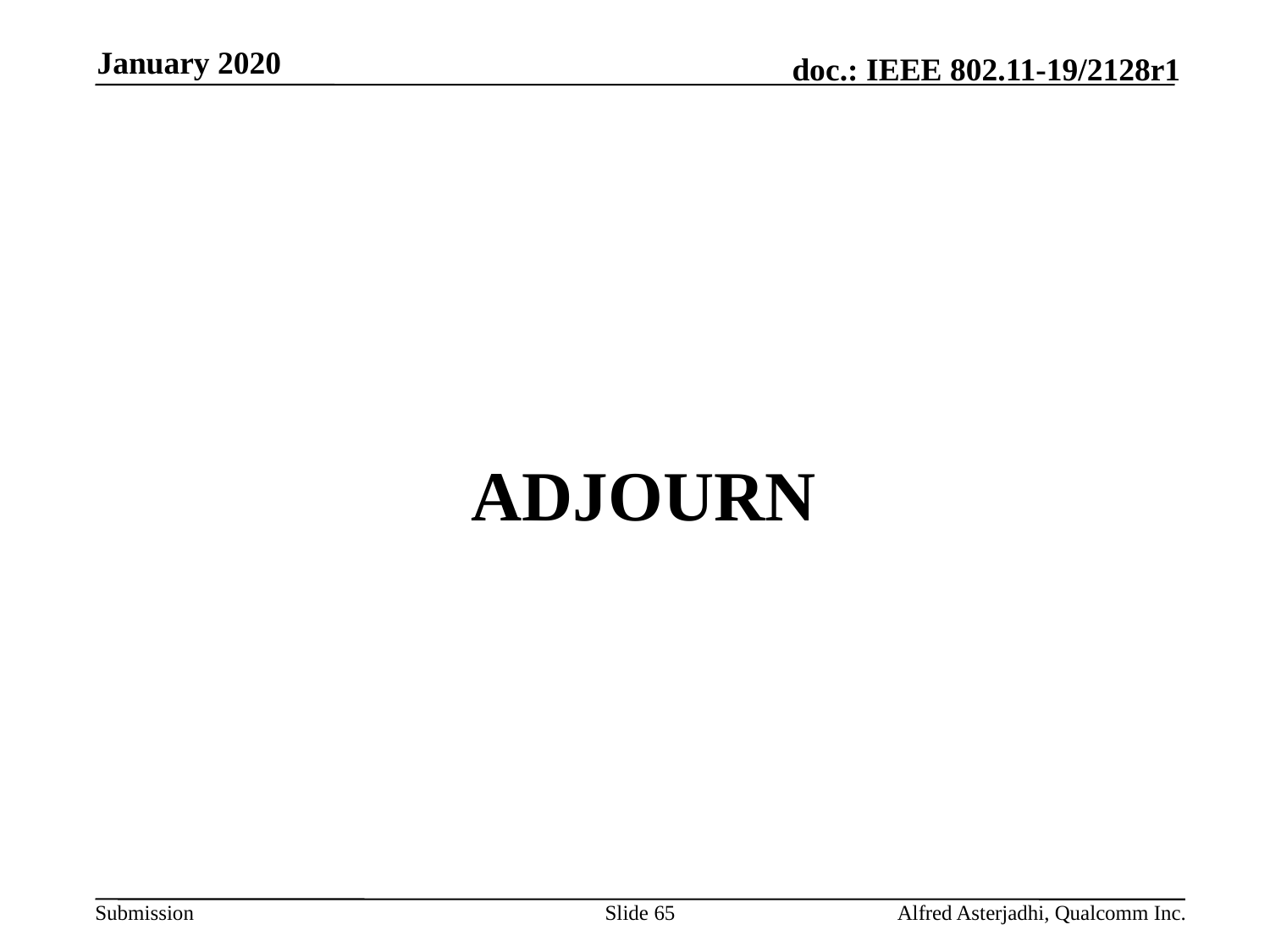

January 2020
# adjourn
Slide 65
Alfred Asterjadhi, Qualcomm Inc.